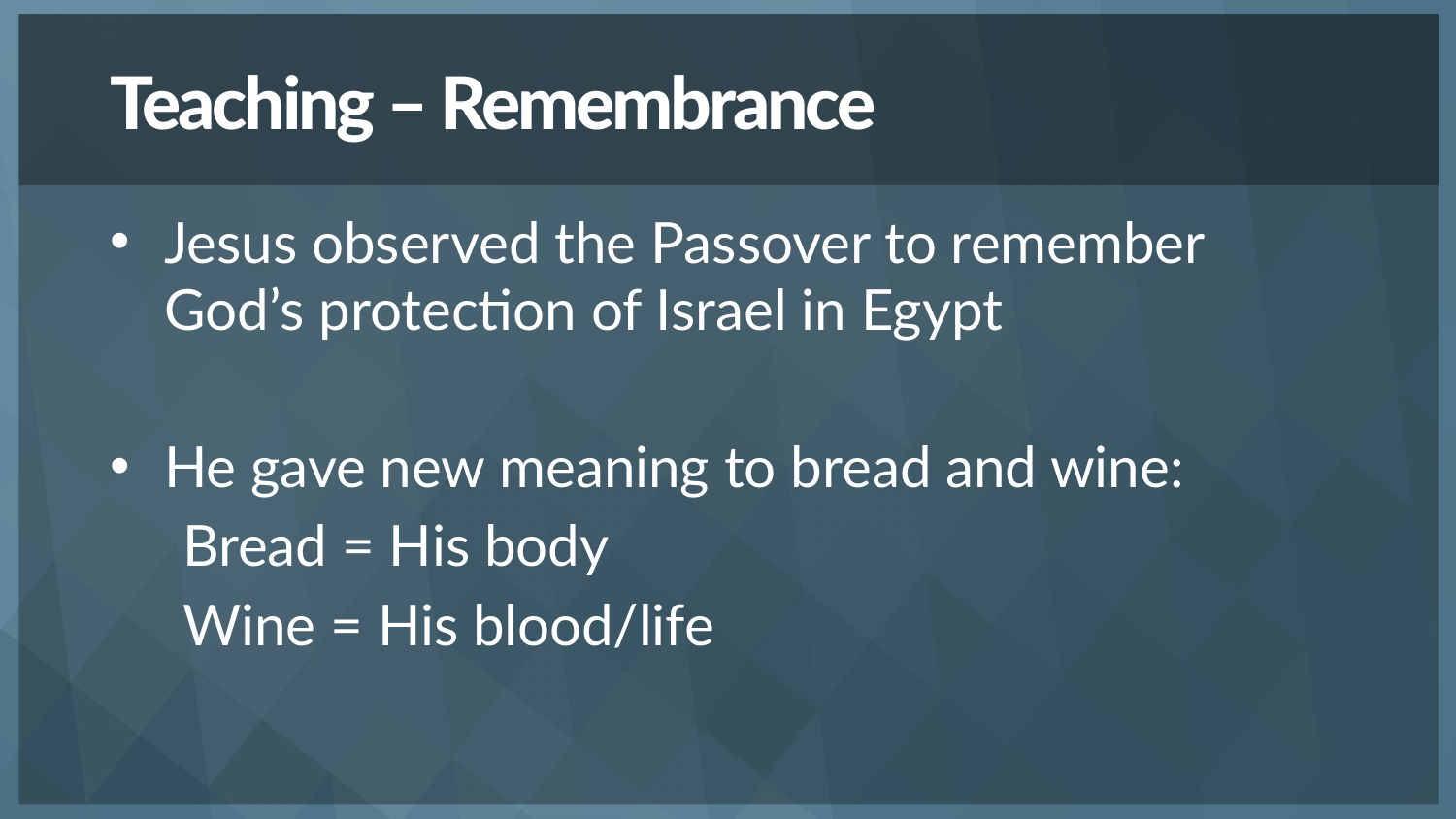

# Teaching – Remembrance
Jesus observed the Passover to remember God’s protection of Israel in Egypt
He gave new meaning to bread and wine:
Bread = His body
Wine = His blood/life